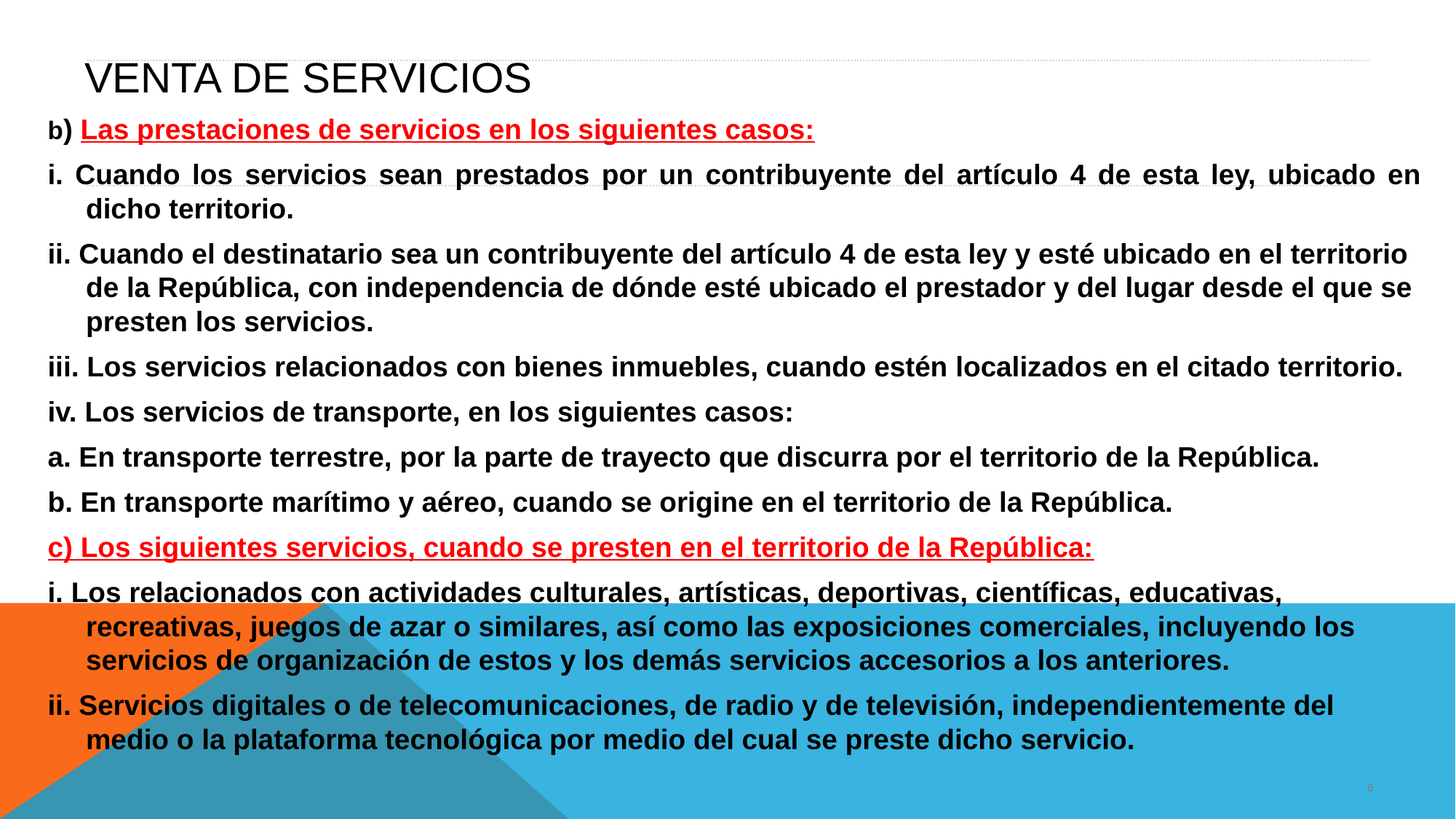

# VENTA DE SERVICIOS
b) Las prestaciones de servicios en los siguientes casos:
i. Cuando los servicios sean prestados por un contribuyente del artículo 4 de esta ley, ubicado en dicho territorio.
ii. Cuando el destinatario sea un contribuyente del artículo 4 de esta ley y esté ubicado en el territorio de la República, con independencia de dónde esté ubicado el prestador y del lugar desde el que se presten los servicios.
iii. Los servicios relacionados con bienes inmuebles, cuando estén localizados en el citado territorio.
iv. Los servicios de transporte, en los siguientes casos:
a. En transporte terrestre, por la parte de trayecto que discurra por el territorio de la República.
b. En transporte marítimo y aéreo, cuando se origine en el territorio de la República.
c) Los siguientes servicios, cuando se presten en el territorio de la República:
i. Los relacionados con actividades culturales, artísticas, deportivas, científicas, educativas, recreativas, juegos de azar o similares, así como las exposiciones comerciales, incluyendo los servicios de organización de estos y los demás servicios accesorios a los anteriores.
ii. Servicios digitales o de telecomunicaciones, de radio y de televisión, independientemente del medio o la plataforma tecnológica por medio del cual se preste dicho servicio.